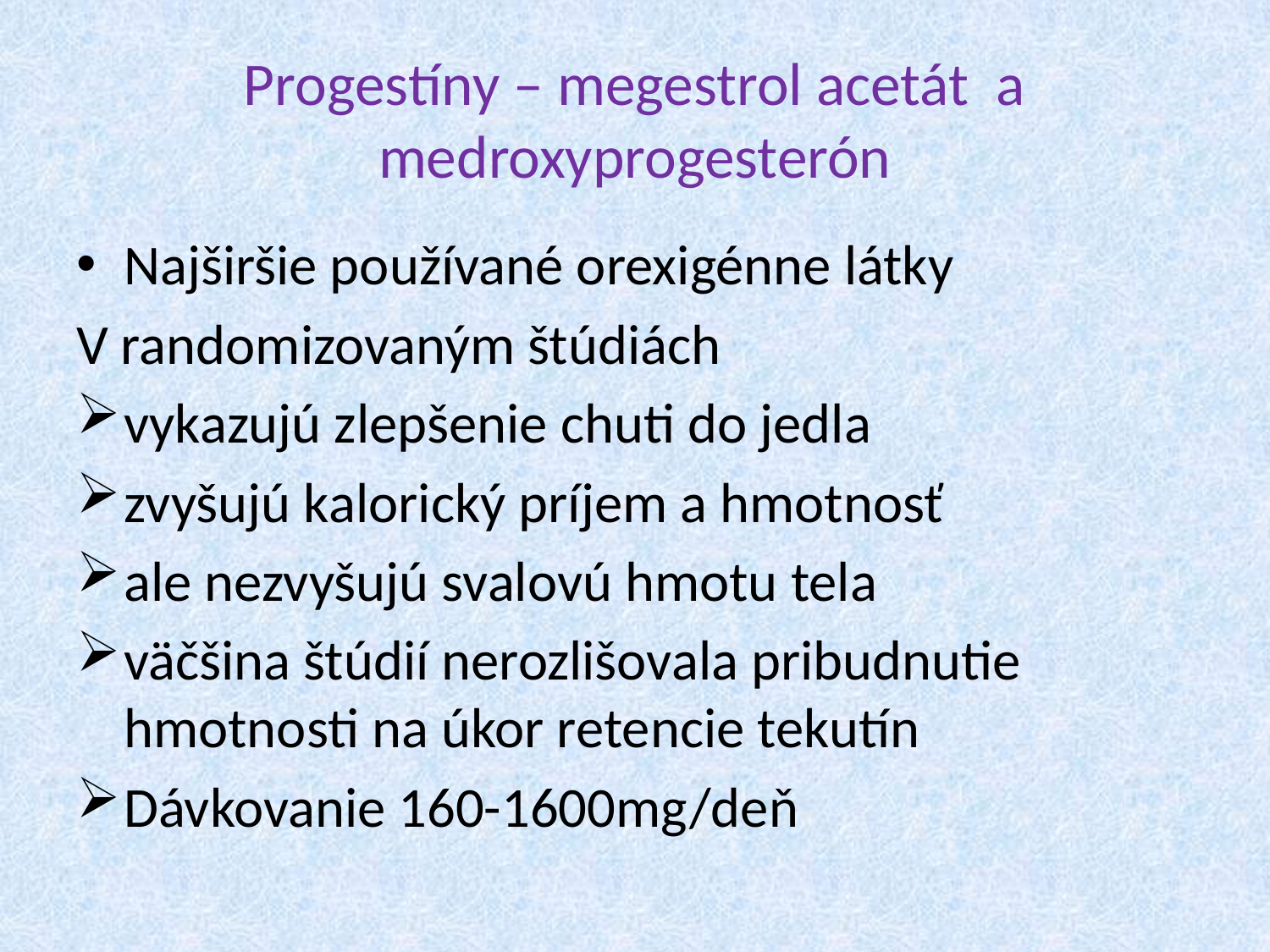

# Progestíny – megestrol acetát  a medroxyprogesterón
Najširšie používané orexigénne látky
V randomizovaným štúdiách
vykazujú zlepšenie chuti do jedla
zvyšujú kalorický príjem a hmotnosť
ale nezvyšujú svalovú hmotu tela
väčšina štúdií nerozlišovala pribudnutie hmotnosti na úkor retencie tekutín
Dávkovanie 160-1600mg/deň